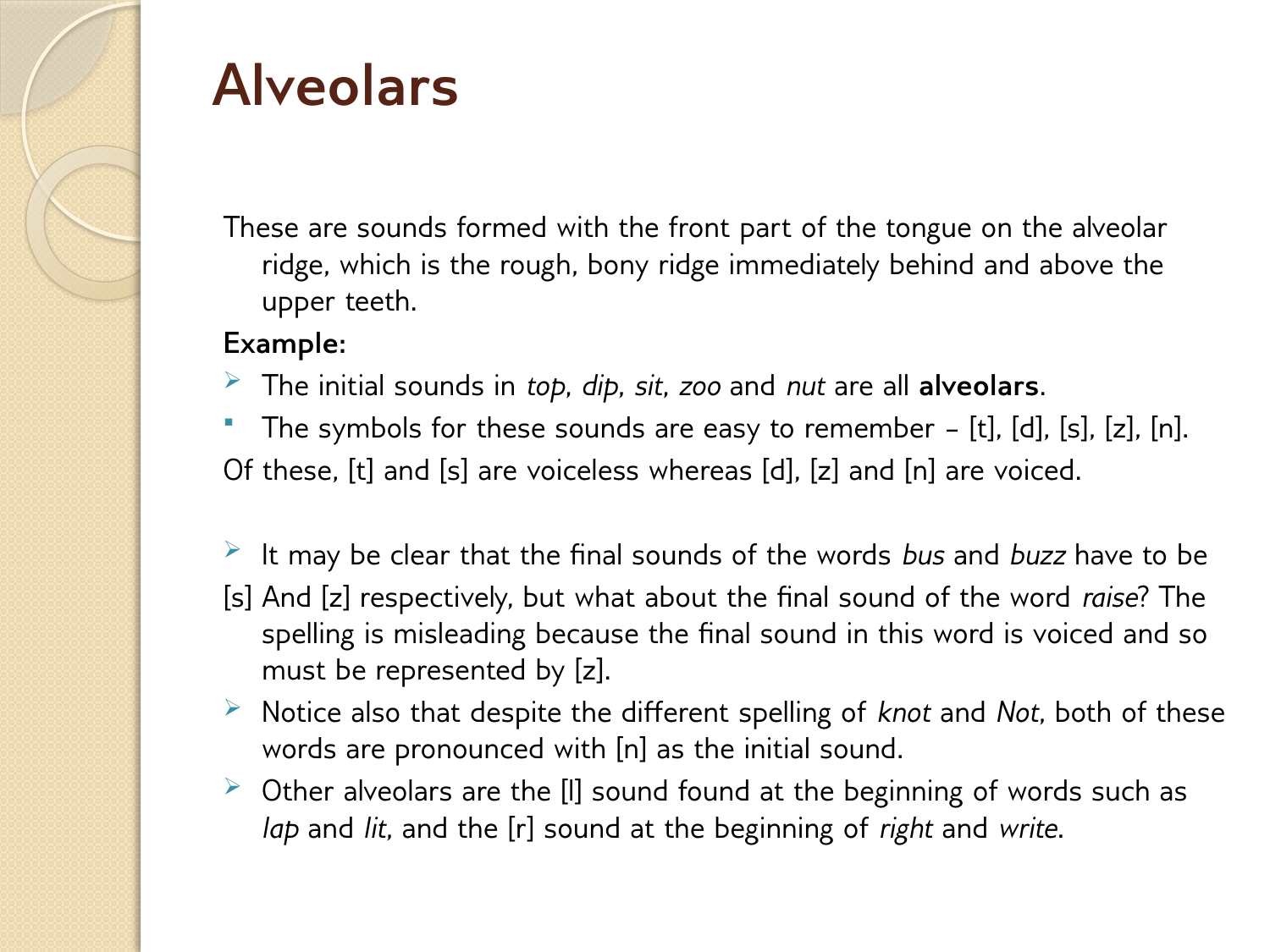

# Alveolars
These are sounds formed with the front part of the tongue on the alveolar ridge, which is the rough, bony ridge immediately behind and above the upper teeth.
Example:
The initial sounds in top, dip, sit, zoo and nut are all alveolars.
The symbols for these sounds are easy to remember – [t], [d], [s], [z], [n].
Of these, [t] and [s] are voiceless whereas [d], [z] and [n] are voiced.

It may be clear that the final sounds of the words bus and buzz have to be
[s] And [z] respectively, but what about the final sound of the word raise? The spelling is misleading because the final sound in this word is voiced and so must be represented by [z].
Notice also that despite the different spelling of knot and Not, both of these words are pronounced with [n] as the initial sound.
Other alveolars are the [l] sound found at the beginning of words such as lap and lit, and the [r] sound at the beginning of right and write.